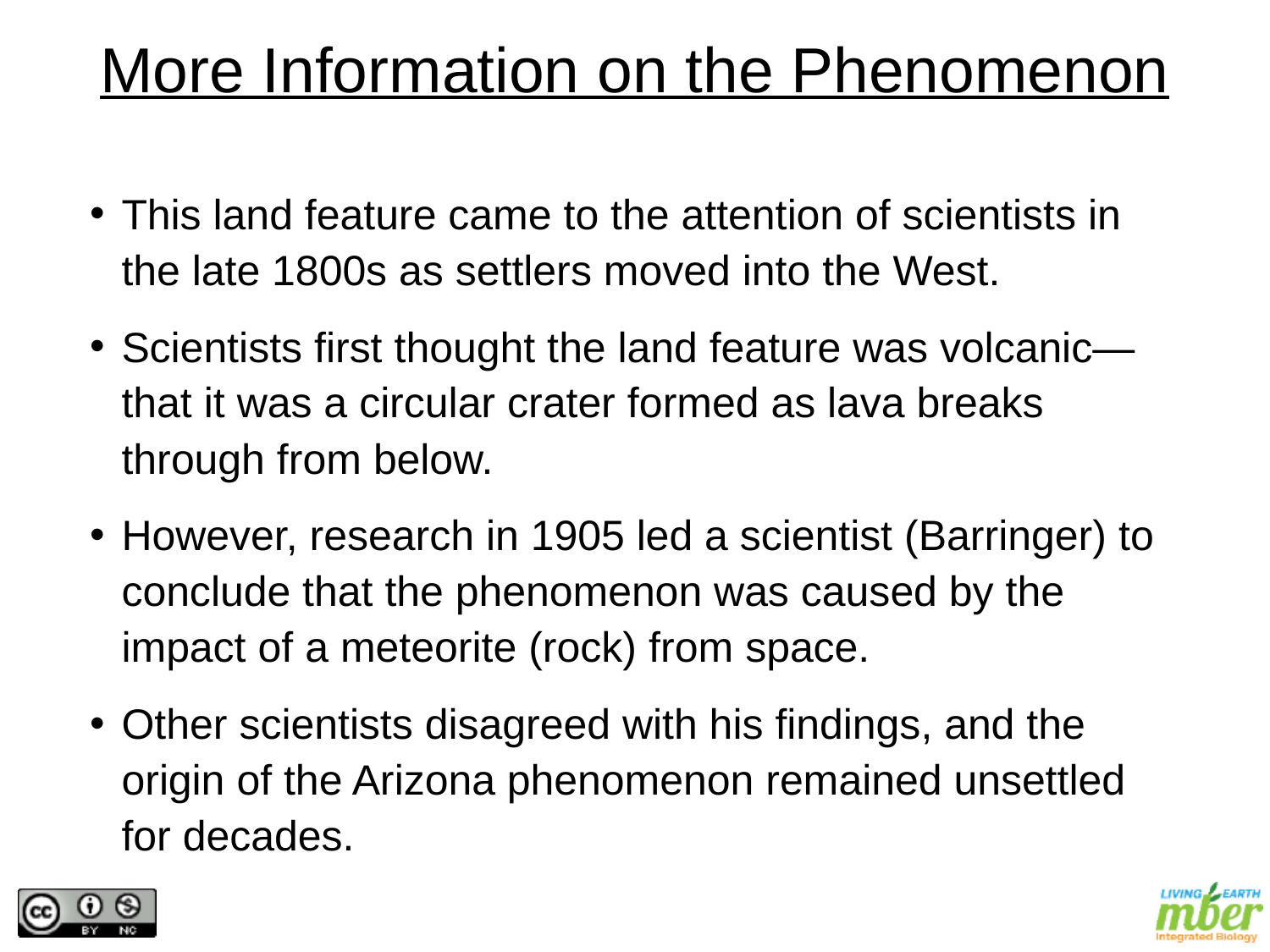

# More Information on the Phenomenon
This land feature came to the attention of scientists in the late 1800s as settlers moved into the West.
Scientists first thought the land feature was volcanic—that it was a circular crater formed as lava breaks through from below.
However, research in 1905 led a scientist (Barringer) to conclude that the phenomenon was caused by the impact of a meteorite (rock) from space.
Other scientists disagreed with his findings, and the origin of the Arizona phenomenon remained unsettled for decades.